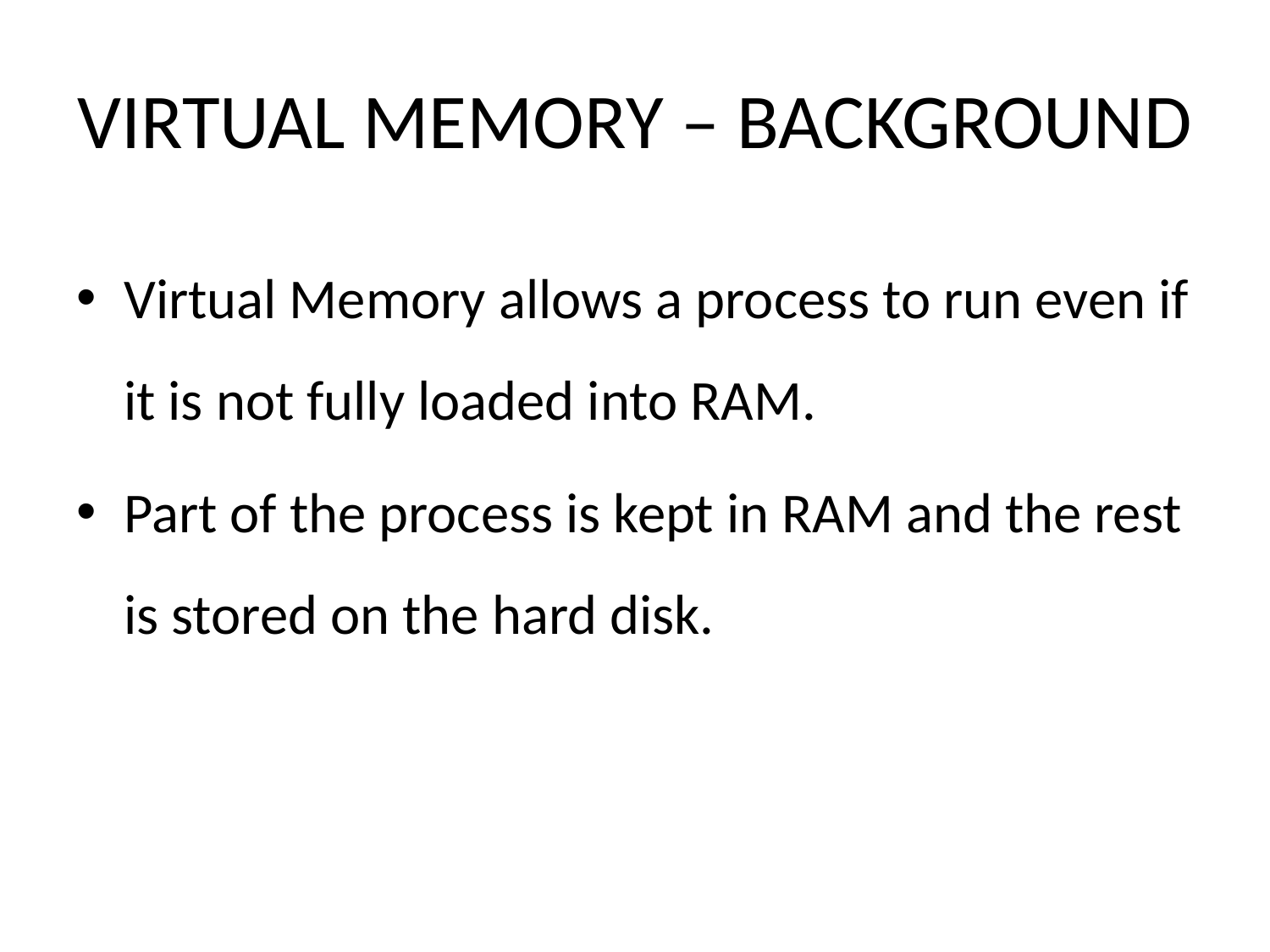

# VIRTUAL MEMORY – BACKGROUND
Virtual Memory allows a process to run even if it is not fully loaded into RAM.
Part of the process is kept in RAM and the rest is stored on the hard disk.